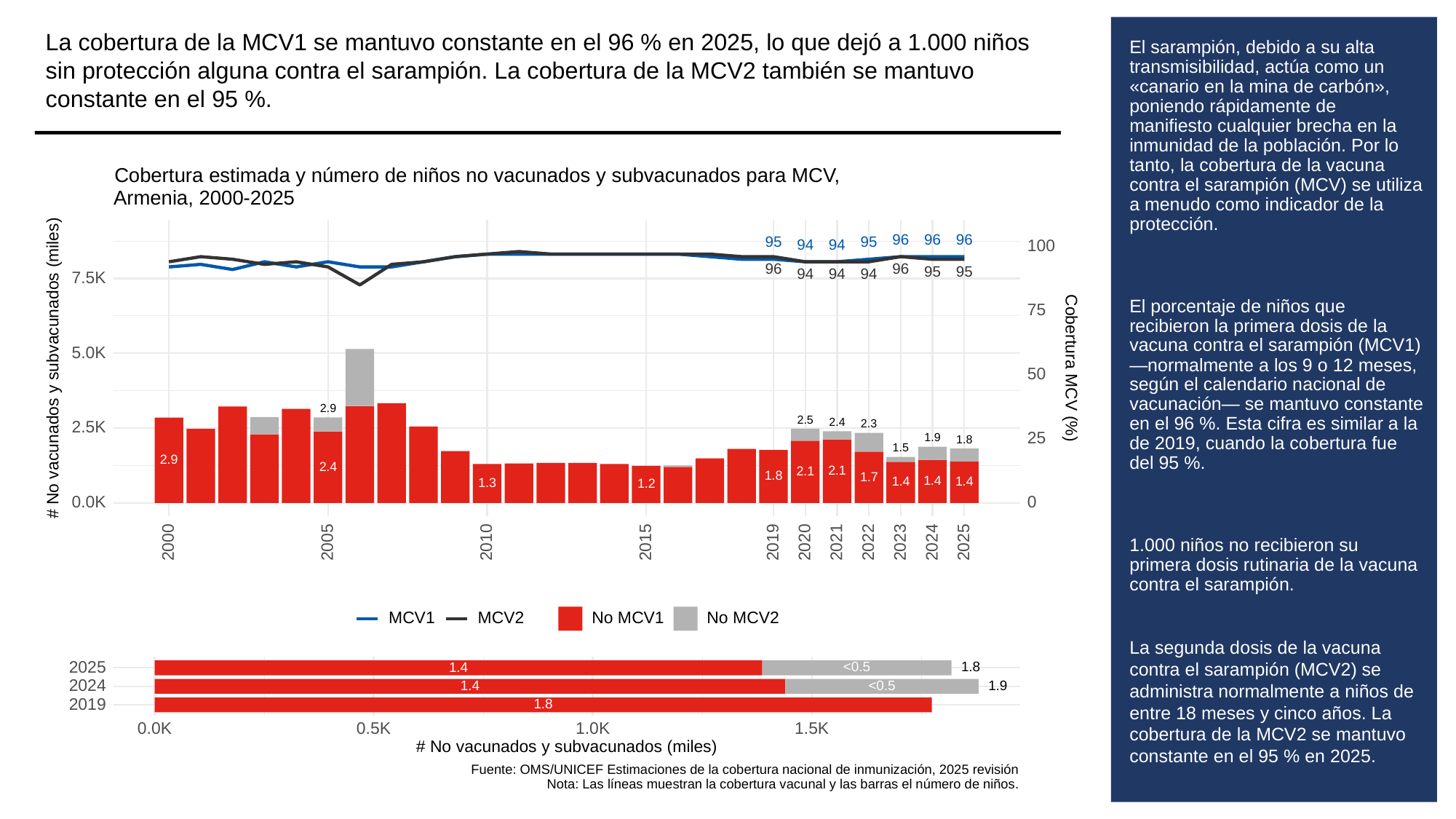

La cobertura de la MCV1 se mantuvo constante en el 96 % en 2025, lo que dejó a 1.000 niños sin protección alguna contra el sarampión. La cobertura de la MCV2 también se mantuvo constante en el 95 %.
# El sarampión, debido a su alta transmisibilidad, actúa como un «canario en la mina de carbón», poniendo rápidamente de manifiesto cualquier brecha en la inmunidad de la población. Por lo tanto, la cobertura de la vacuna contra el sarampión (MCV) se utiliza a menudo como indicador de la protección.

El porcentaje de niños que recibieron la primera dosis de la vacuna contra el sarampión (MCV1) —normalmente a los 9 o 12 meses, según el calendario nacional de vacunación— se mantuvo constante en el 96 %. Esta cifra es similar a la de 2019, cuando la cobertura fue del 95 %.

1.000 niños no recibieron su primera dosis rutinaria de la vacuna contra el sarampión.

La segunda dosis de la vacuna contra el sarampión (MCV2) se administra normalmente a niños de entre 18 meses y cinco años. La cobertura de la MCV2 se mantuvo constante en el 95 % en 2025.

Cobertura estimada y número de niños no vacunados y subvacunados para MCV,
Armenia, 2000-2025

96
96
96
95
95
94
94
100

96
96
95
95
94
94
94
7.5K

75

5.0K

# No vacunados y subvacunados (miles)
Cobertura MCV (%)
50

2.9

2.5

2.4
2.3
2.5K

25

1.9

1.8

1.5

2.9

2.4

2.1

2.1
1.8
1.7
1.4
1.4
1.4
1.3
1.2
0.0K
0

2023
2000
2005
2010
2015
2019
2020
2021
2022
2024
2025

MCV1
MCV2
No MCV1
No MCV2

2025
<0.5
1.8
1.4

2024
<0.5
1.9
1.4

2019
1.8

0.0K
0.5K
1.0K
1.5K
# No vacunados y subvacunados (miles)
Fuente: OMS/UNICEF Estimaciones de la cobertura nacional de inmunización, 2025 revisión
Nota: Las líneas muestran la cobertura vacunal y las barras el número de niños.